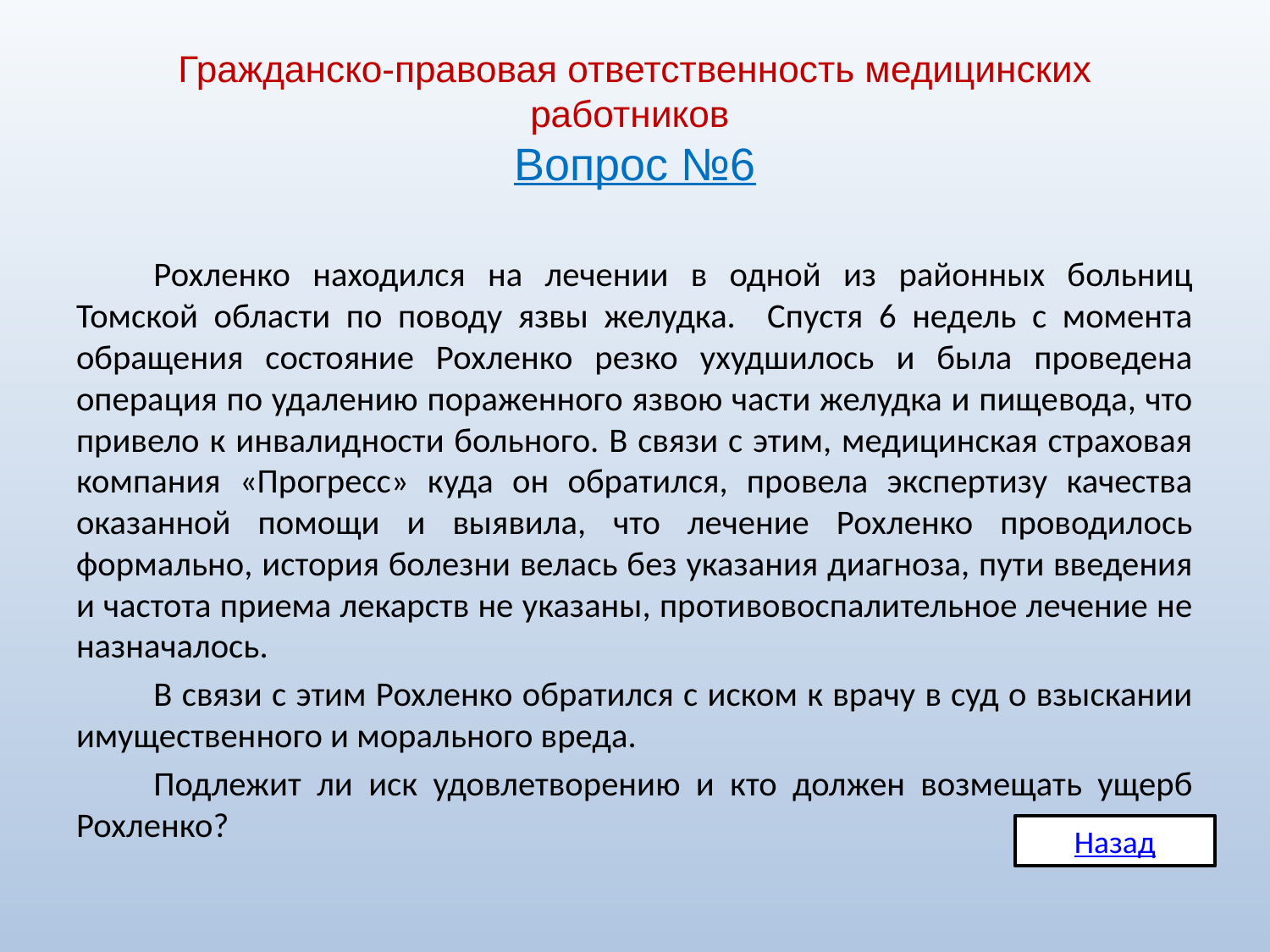

# Гражданско-правовая ответственность медицинских работников Вопрос №6
	Рохленко находился на лечении в одной из районных больниц Томской области по поводу язвы желудка.  Спустя 6 недель с момента обращения состояние Рохленко резко ухудшилось и была проведена операция по удалению пораженного язвою части желудка и пищевода, что привело к инвалидности больного. В связи с этим, медицинская страховая компания «Прогресс» куда он обратился, провела экспертизу качества оказанной помощи и выявила, что лечение Рохленко проводилось формально, история болезни велась без указания диагноза, пути введения и частота приема лекарств не указаны, противовоспалительное лечение не назначалось.
		В связи с этим Рохленко обратился с иском к врачу в суд о взыскании имущественного и морального вреда.
		Подлежит ли иск удовлетворению и кто должен возмещать ущерб Рохленко?
Назад